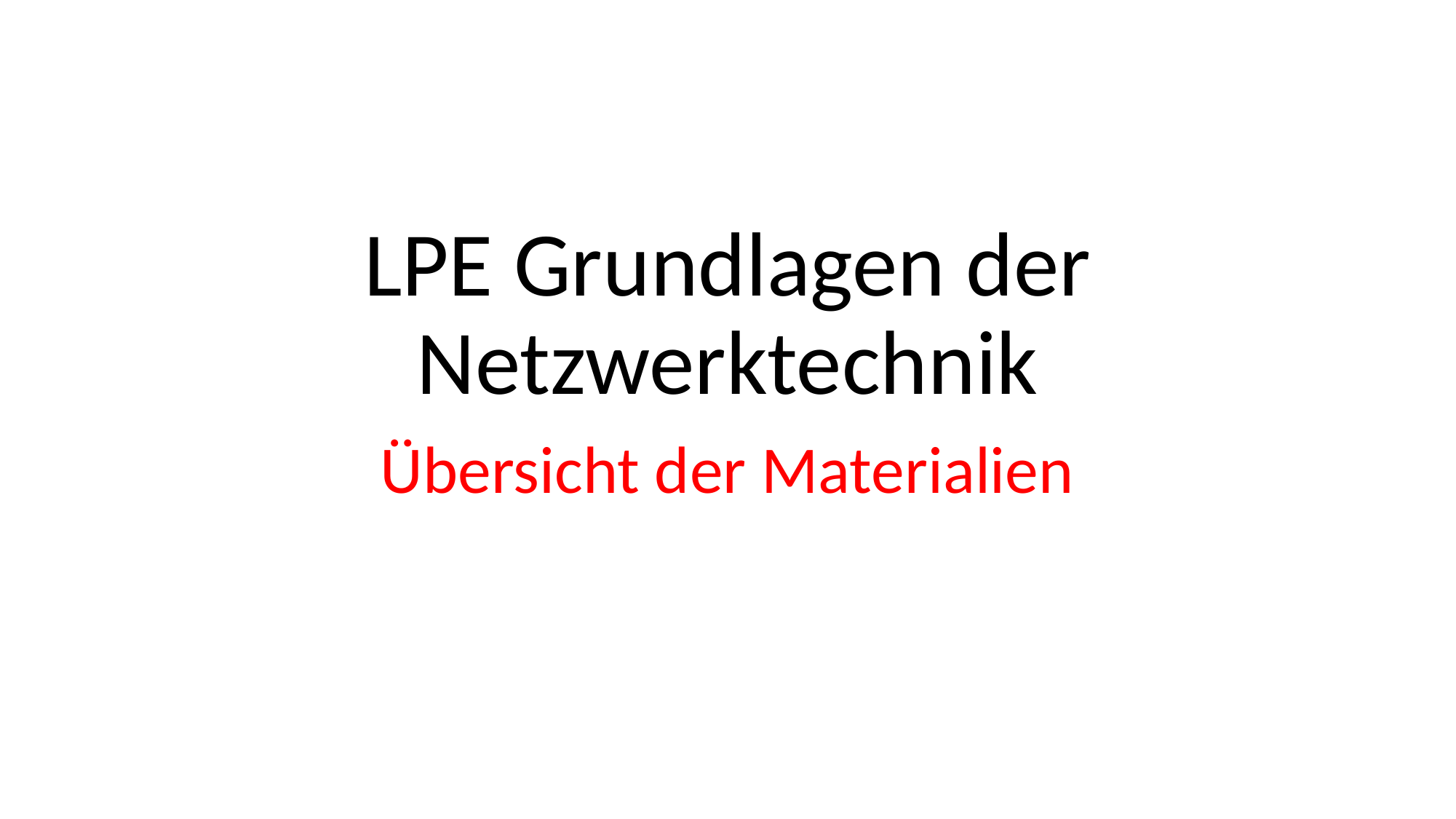

# LPE Grundlagen der Netzwerktechnik
Übersicht der Materialien